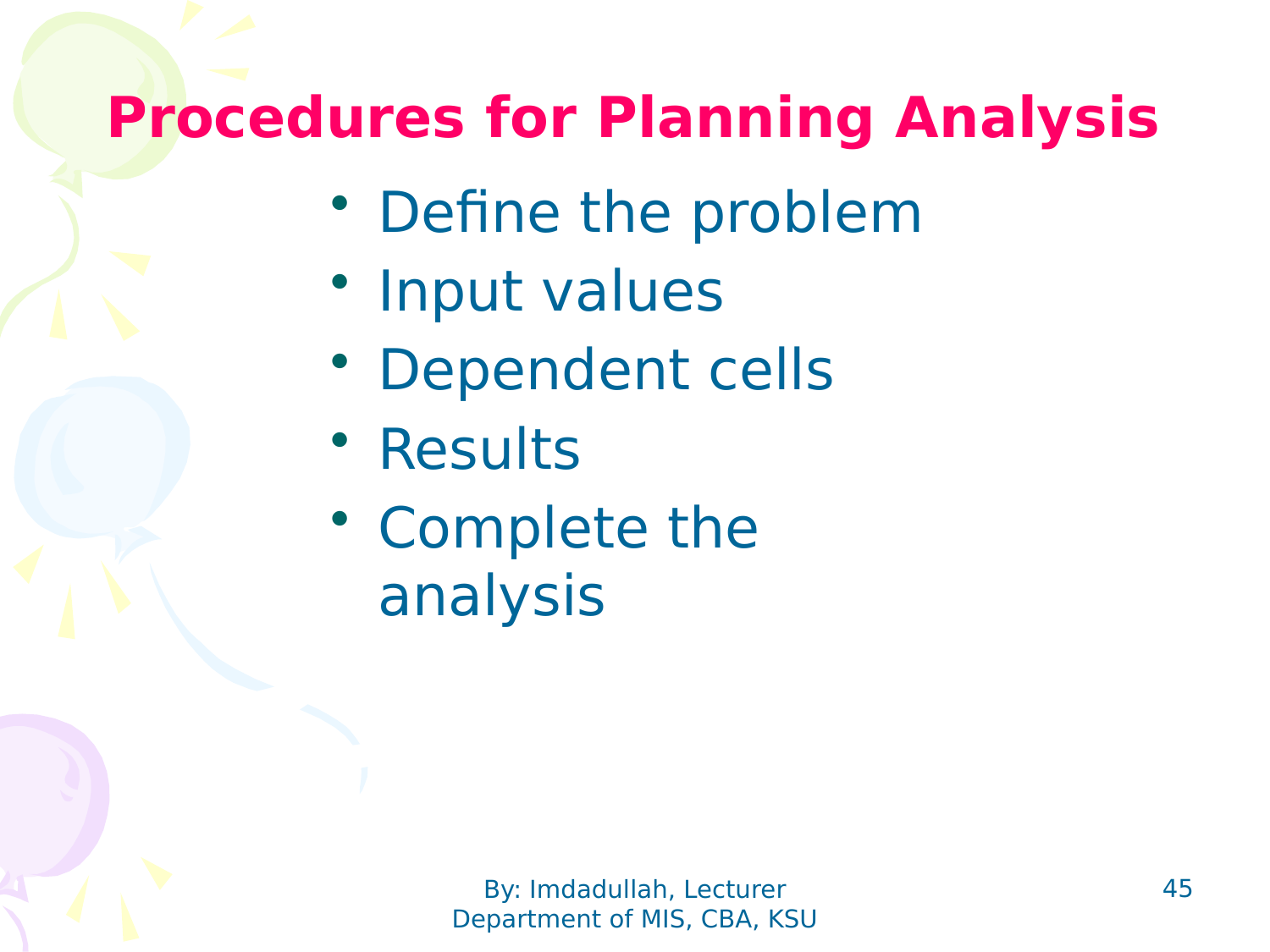

# Procedures for Planning Analysis
Define the problem
Input values
Dependent cells
Results
Complete the analysis
45
By: Imdadullah, Lecturer Department of MIS, CBA, KSU